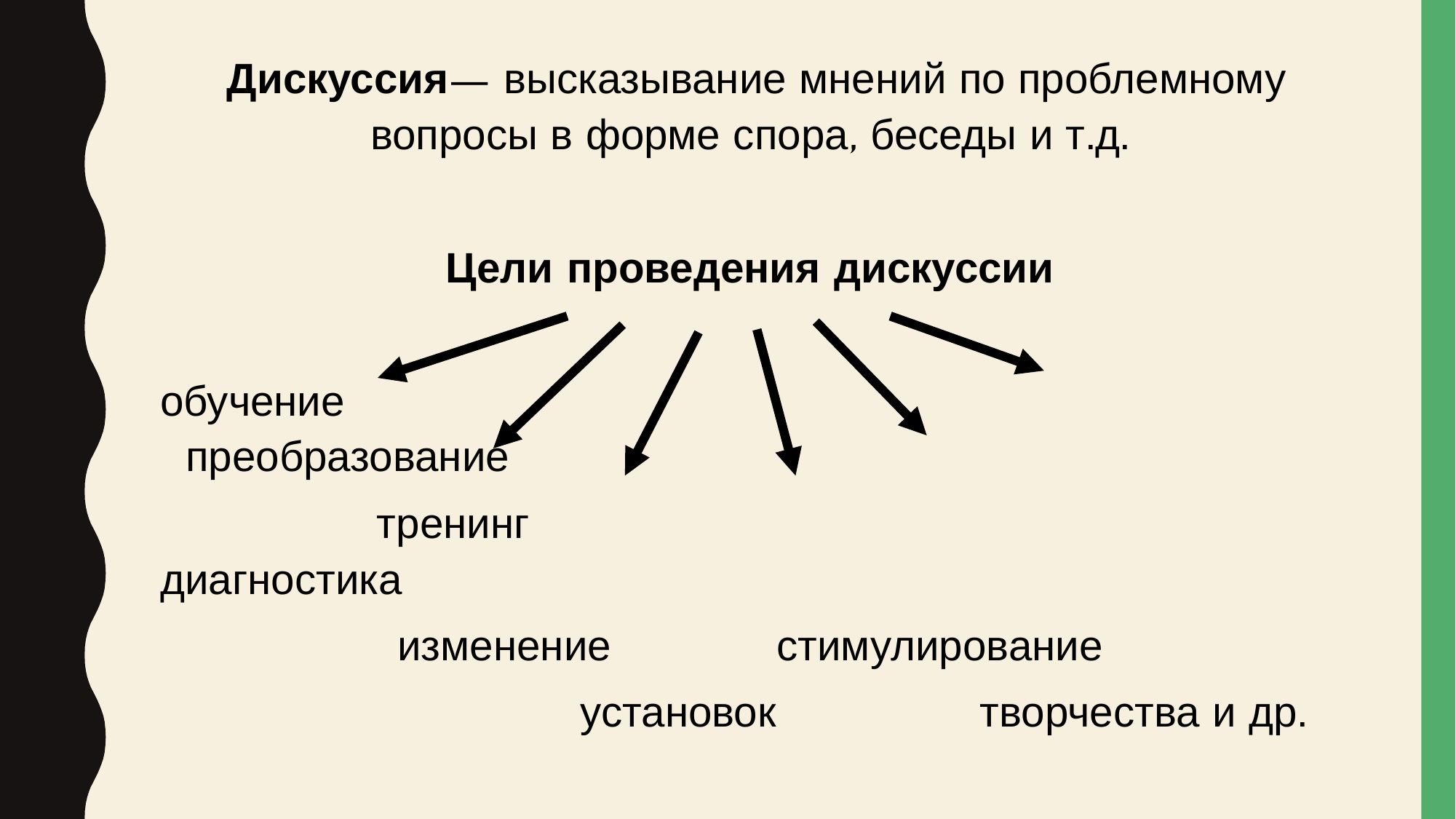

Дискуссия— высказывание мнений по проблемному вопросы в форме спора, беседы и т.д.

Цели проведения дискуссии

обучение                                                                                  преобразование
                 тренинг                                                        диагностика
изменение             стимулирование
                                 установок                творчества и др.